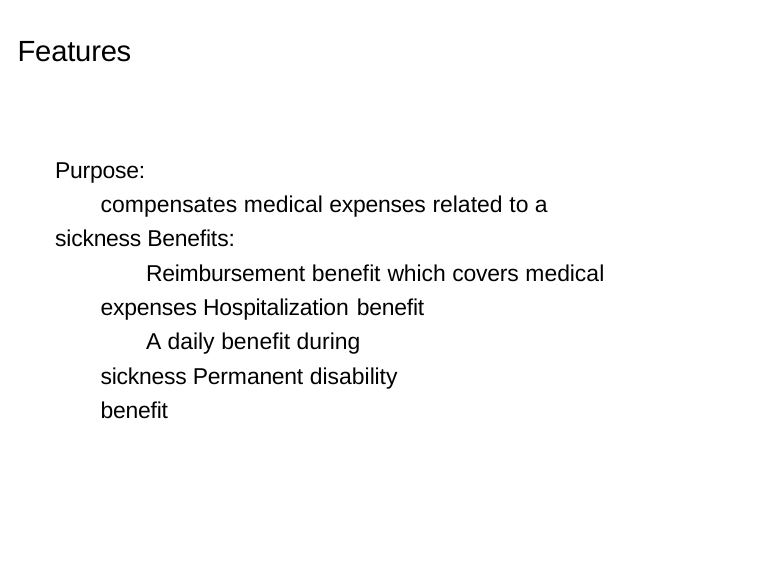

# Features
Purpose:
compensates medical expenses related to a sickness Benefits:
Reimbursement benefit which covers medical expenses Hospitalization benefit
A daily benefit during sickness Permanent disability benefit
Jirˇí Valecký (VSB-TUO)
16 / 25